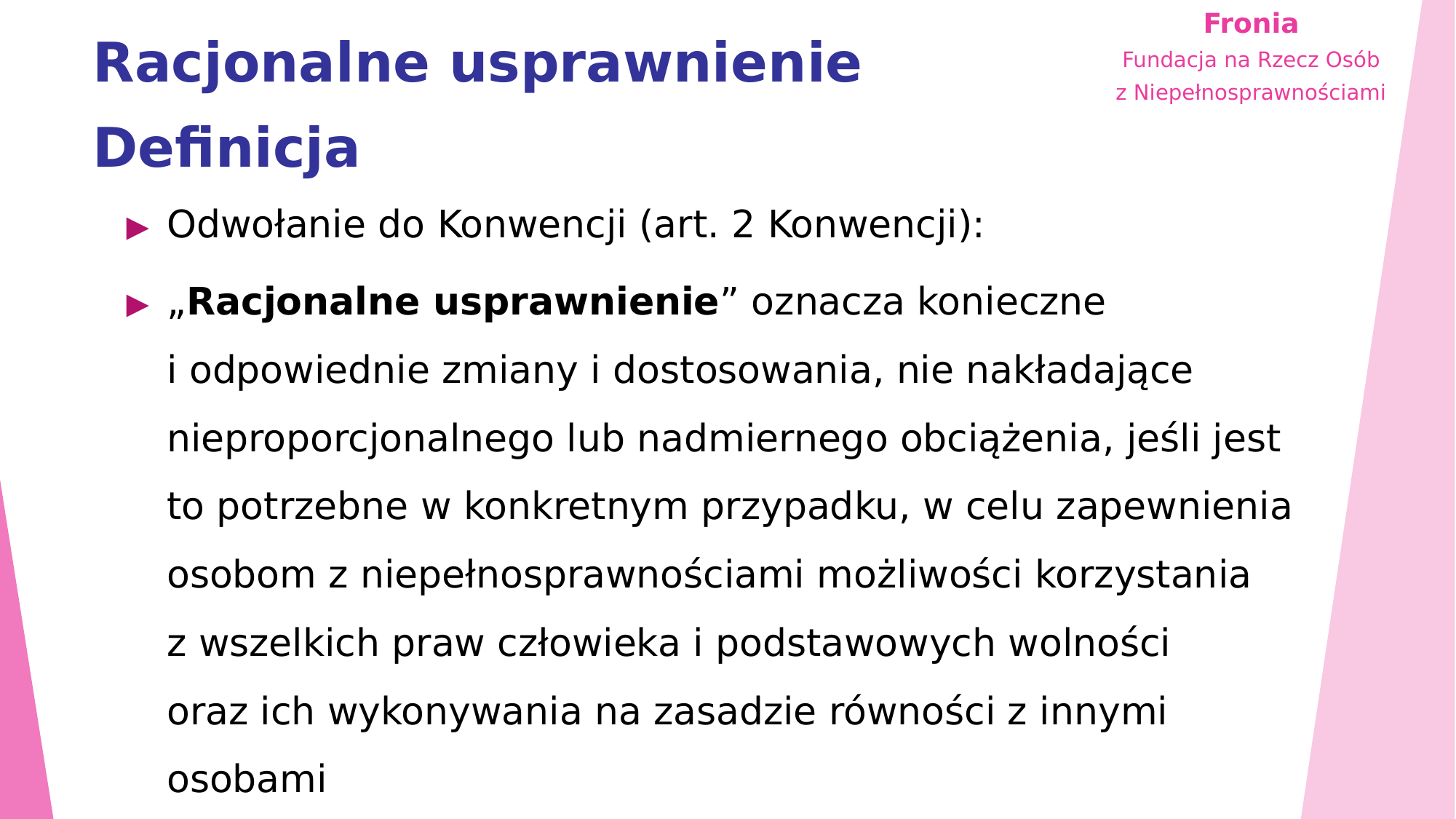

# Racjonalne usprawnienie Definicja
Odwołanie do Konwencji (art. 2 Konwencji):
„Racjonalne usprawnienie” oznacza konieczne i odpowiednie zmiany i dostosowania, nie nakładające nieproporcjonalnego lub nadmiernego obciążenia, jeśli jest to potrzebne w konkretnym przypadku, w celu zapewnienia osobom z niepełnosprawnościami możliwości korzystania z wszelkich praw człowieka i podstawowych wolności oraz ich wykonywania na zasadzie równości z innymi osobami